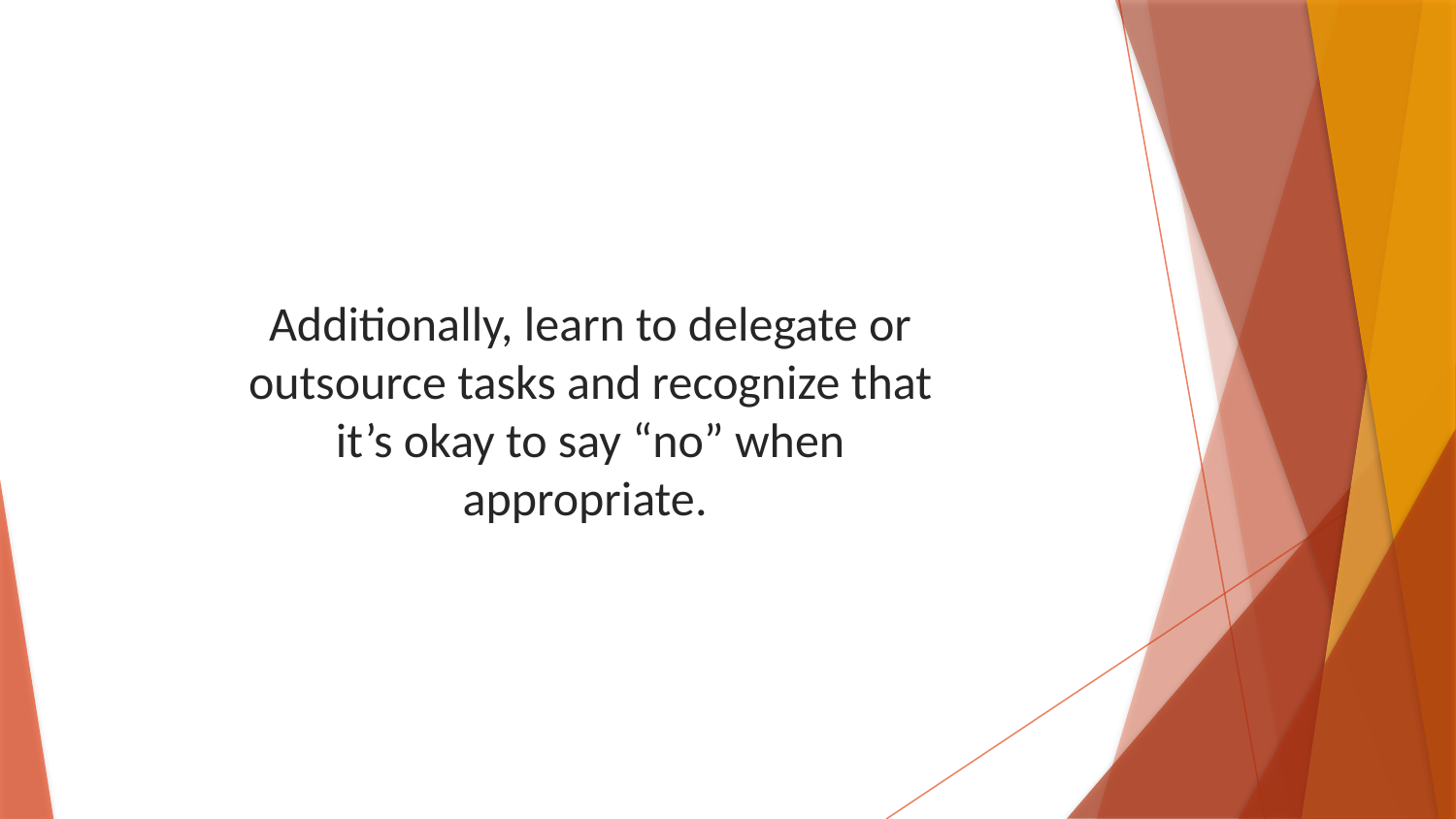

Additionally, learn to delegate or outsource tasks and recognize that it’s okay to say “no” when appropriate.